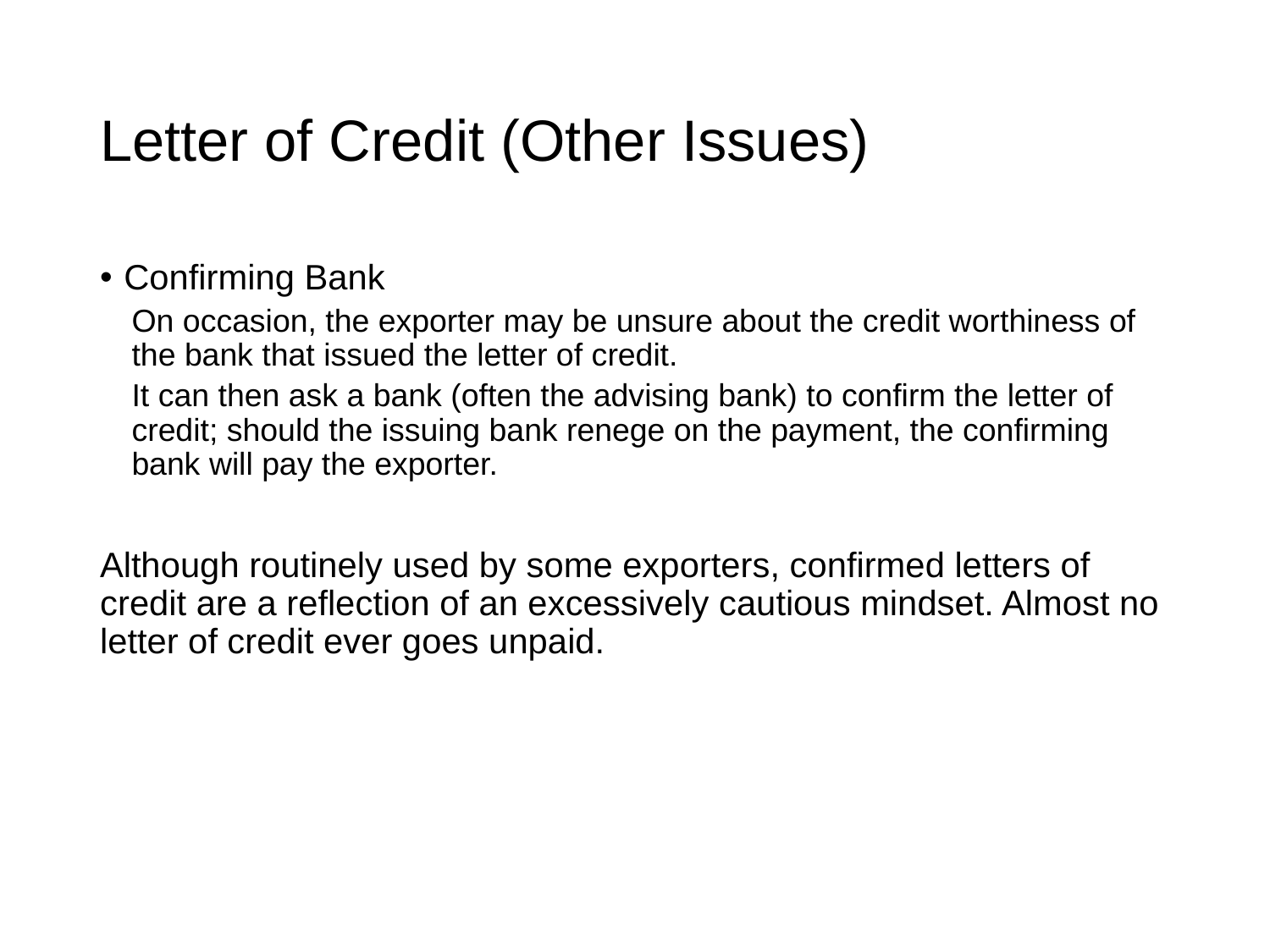

# Letter of Credit (Other Issues)
Confirming Bank
On occasion, the exporter may be unsure about the credit worthiness of the bank that issued the letter of credit.
It can then ask a bank (often the advising bank) to confirm the letter of credit; should the issuing bank renege on the payment, the confirming bank will pay the exporter.

Although routinely used by some exporters, confirmed letters of credit are a reflection of an excessively cautious mindset. Almost no letter of credit ever goes unpaid.